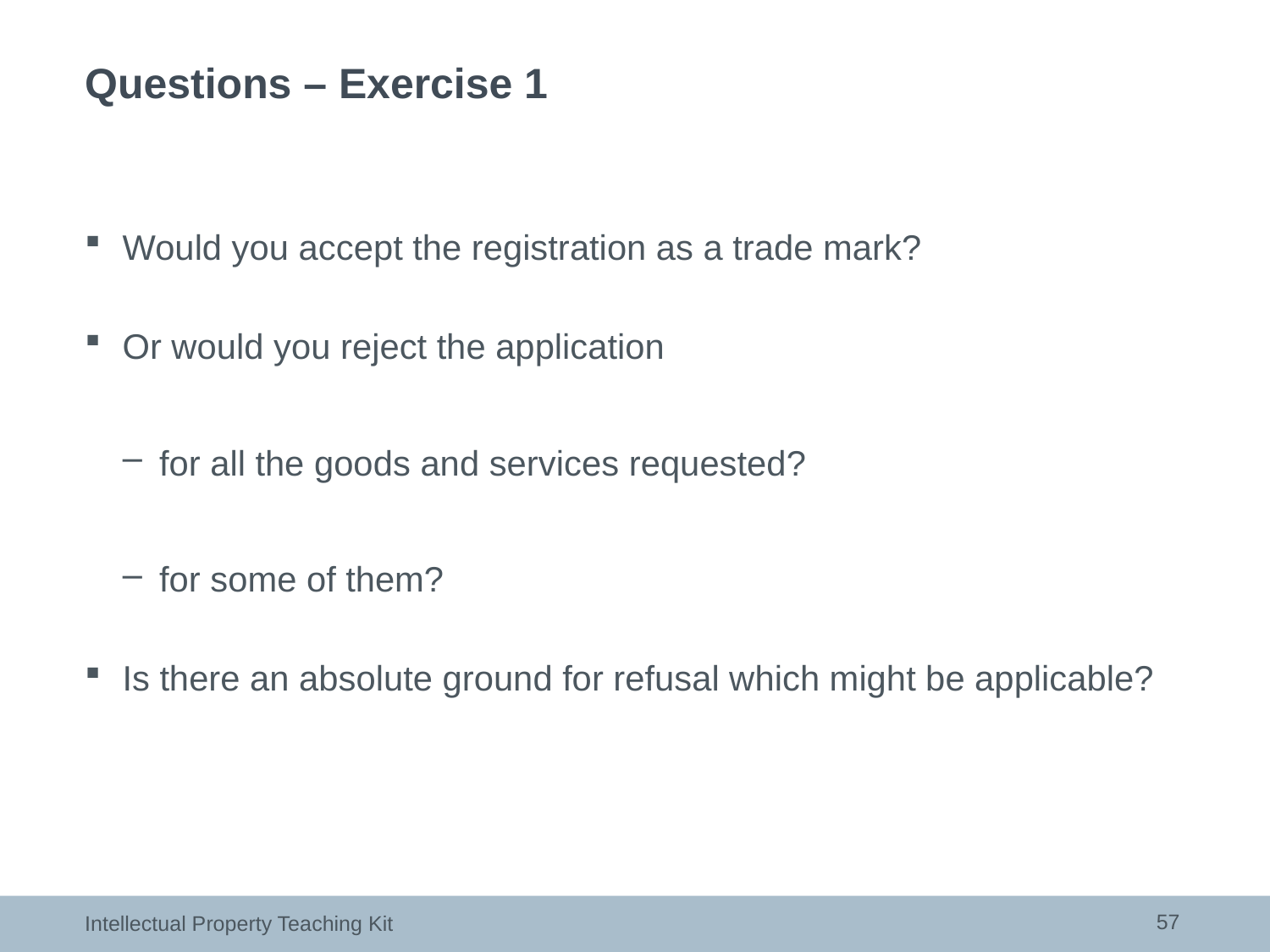

# Questions – Exercise 1
Would you accept the registration as a trade mark?

Or would you reject the application

for all the goods and services requested?

for some of them?

Is there an absolute ground for refusal which might be applicable?
57
Intellectual Property Teaching Kit